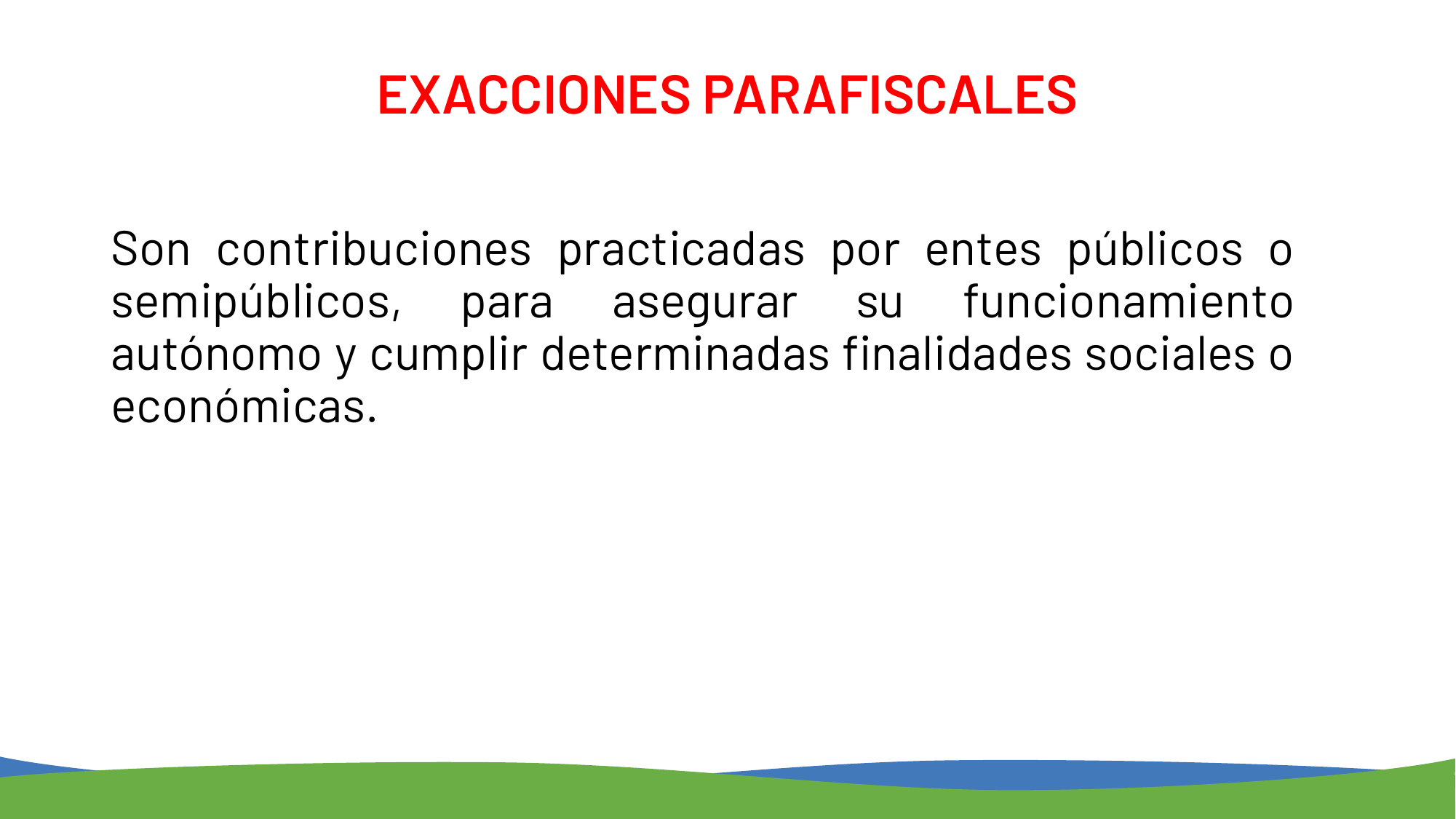

# EXACCIONES PARAFISCALES
Son contribuciones practicadas por entes públicos o semipúblicos, para asegurar su funcionamiento autónomo y cumplir determinadas finalidades sociales o económicas.